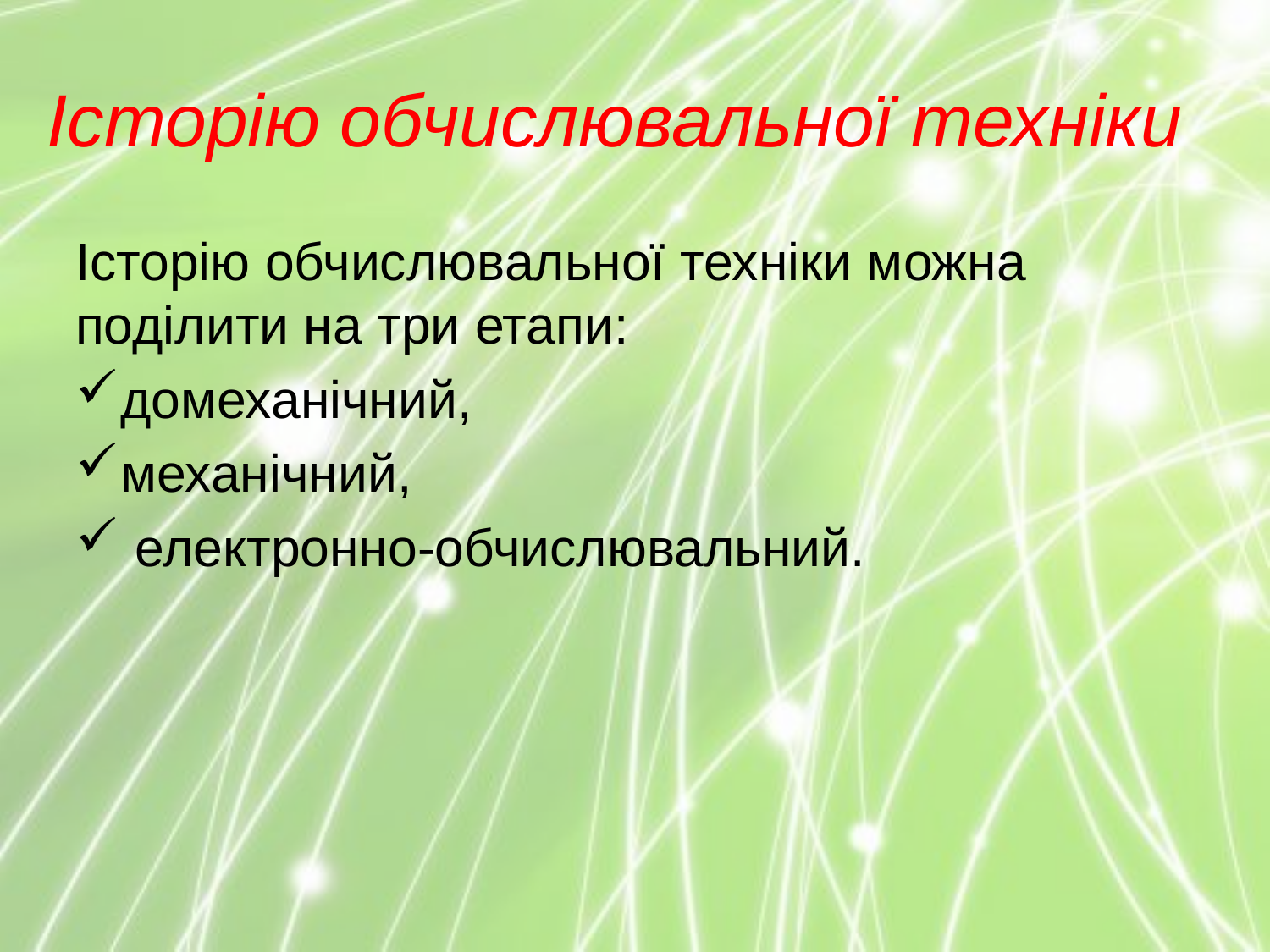

# Історію обчислювальної техніки
Історію обчислювальної техніки можна поділити на три етапи:
домеханічний,
механічний,
 електронно-обчислювальний.